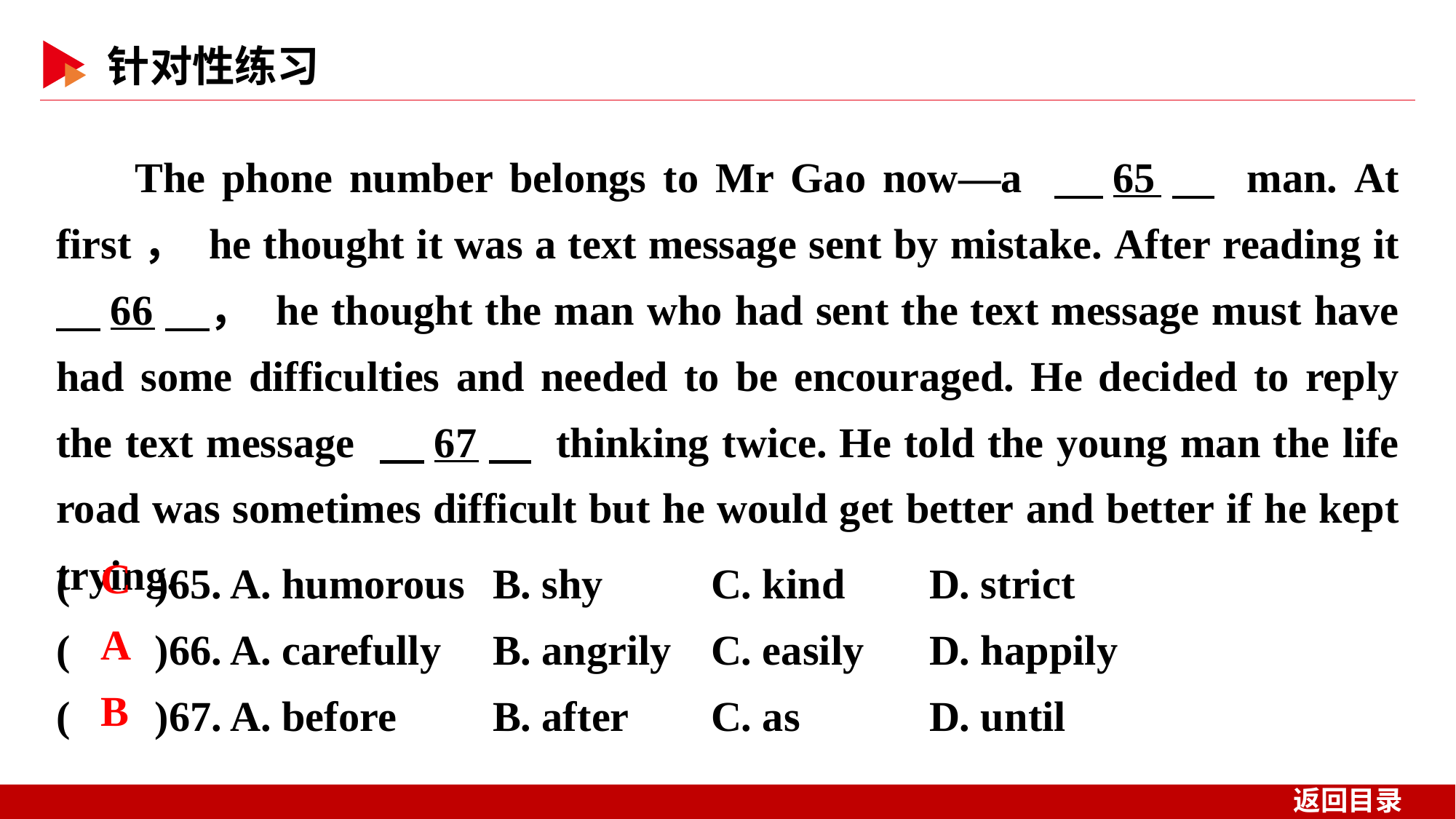

The phone number belongs to Mr Gao now—a 　65　 man. At first， he thought it was a text message sent by mistake. After reading it 　66　， he thought the man who had sent the text message must have had some difficulties and needed to be encouraged. He decided to reply the text message 　67　 thinking twice. He told the young man the life road was sometimes difficult but he would get better and better if he kept trying.
(        )65. A. humorous	B. shy　	C. kind   	D. strict
(        )66. A. carefully    	B. angrily	C. easily   	D. happily
(        )67. A. before　  	B. after	C. as　      	D. until
   C
   A
   B